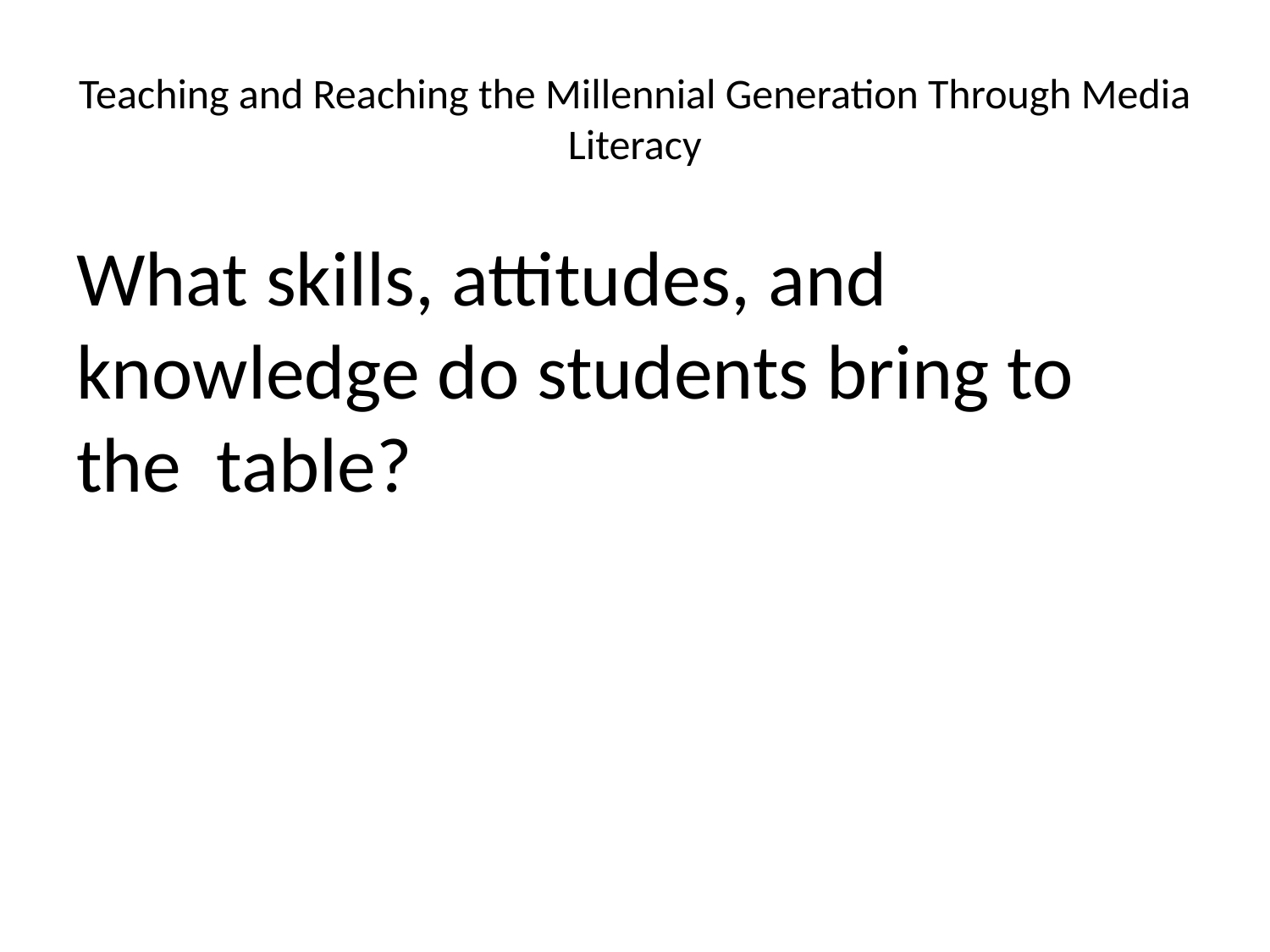

# Teaching and Reaching the Millennial Generation Through Media Literacy
What skills, attitudes, and knowledge do students bring to the  table?